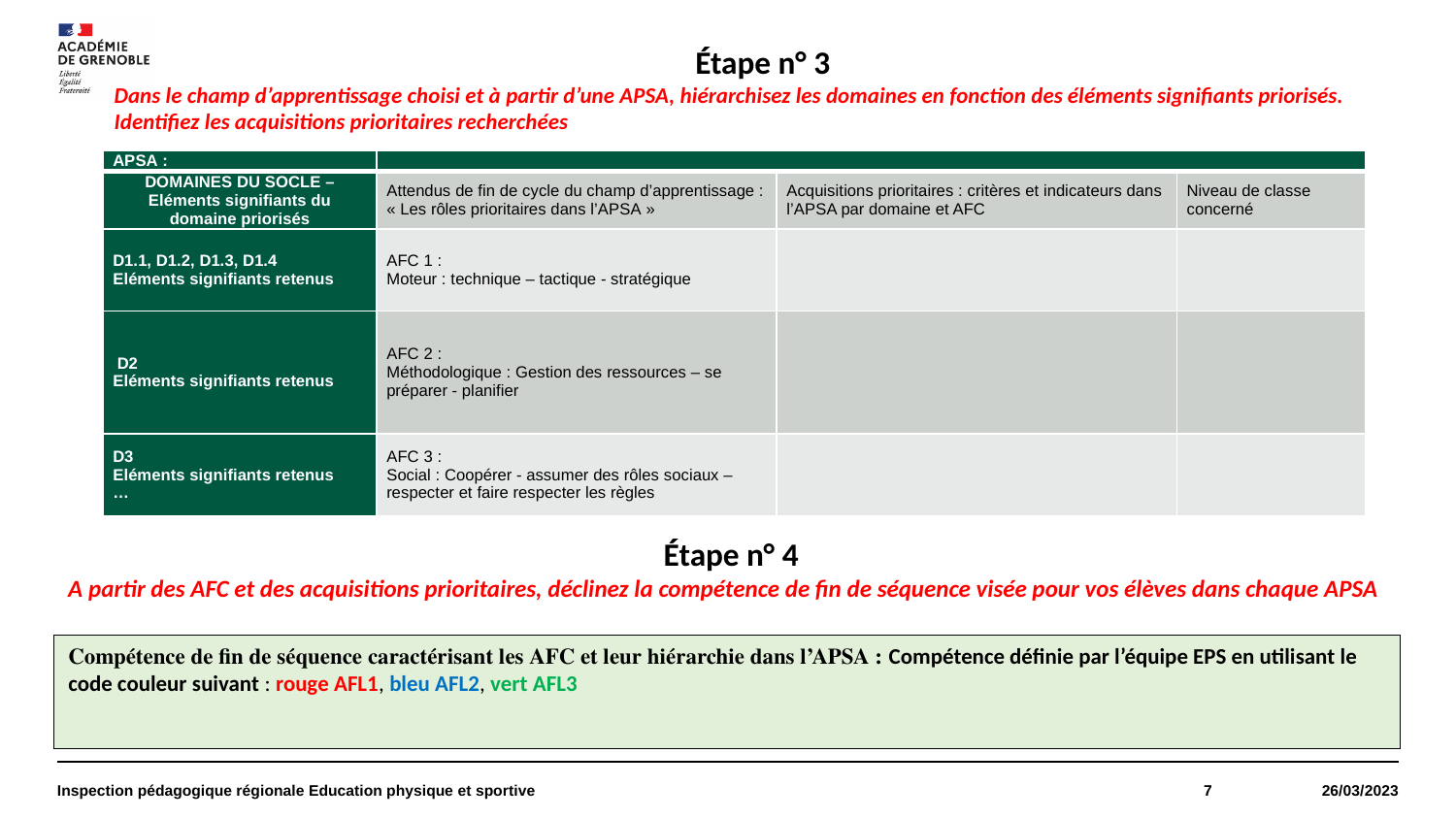

Étape n° 3
Dans le champ d’apprentissage choisi et à partir d’une APSA, hiérarchisez les domaines en fonction des éléments signifiants priorisés. Identifiez les acquisitions prioritaires recherchées
| APSA : |  |  |  |
| --- | --- | --- | --- |
| DOMAINES DU SOCLE – Eléments signifiants du domaine priorisés | Attendus de fin de cycle du champ d’apprentissage : « Les rôles prioritaires dans l’APSA » | Acquisitions prioritaires : critères et indicateurs dans l’APSA par domaine et AFC | Niveau de classe concerné |
| D1.1, D1.2, D1.3, D1.4 Eléments signifiants retenus | AFC 1 : Moteur : technique – tactique - stratégique |  |  |
| D2 Eléments signifiants retenus | AFC 2 : Méthodologique : Gestion des ressources – se préparer - planifier |  |  |
| D3 Eléments signifiants retenus … | AFC 3 : Social : Coopérer - assumer des rôles sociaux – respecter et faire respecter les règles |  |  |
Étape n° 4
A partir des AFC et des acquisitions prioritaires, déclinez la compétence de fin de séquence visée pour vos élèves dans chaque APSA

Compétence de fin de séquence caractérisant les AFC et leur hiérarchie dans l’APSA : Compétence définie par l’équipe EPS en utilisant le code couleur suivant : rouge AFL1, bleu AFL2, vert AFL3

Inspection pédagogique régionale Education physique et sportive
7
26/03/2023